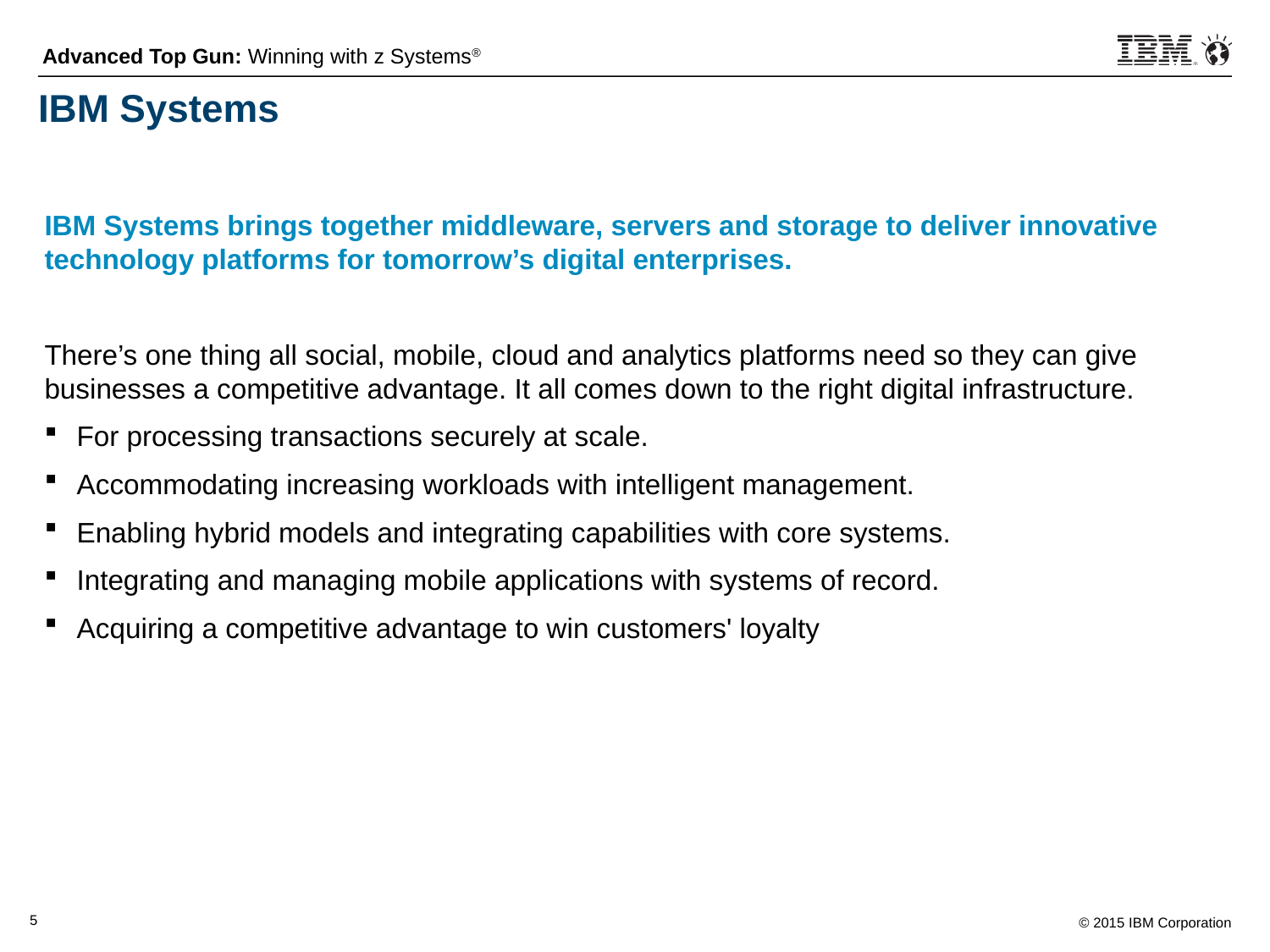

# IBM Systems
IBM Systems brings together middleware, servers and storage to deliver innovative technology platforms for tomorrow’s digital enterprises.

There’s one thing all social, mobile, cloud and analytics platforms need so they can give businesses a competitive advantage. It all comes down to the right digital infrastructure.
For processing transactions securely at scale.
Accommodating increasing workloads with intelligent management.
Enabling hybrid models and integrating capabilities with core systems.
Integrating and managing mobile applications with systems of record.
Acquiring a competitive advantage to win customers' loyalty

5